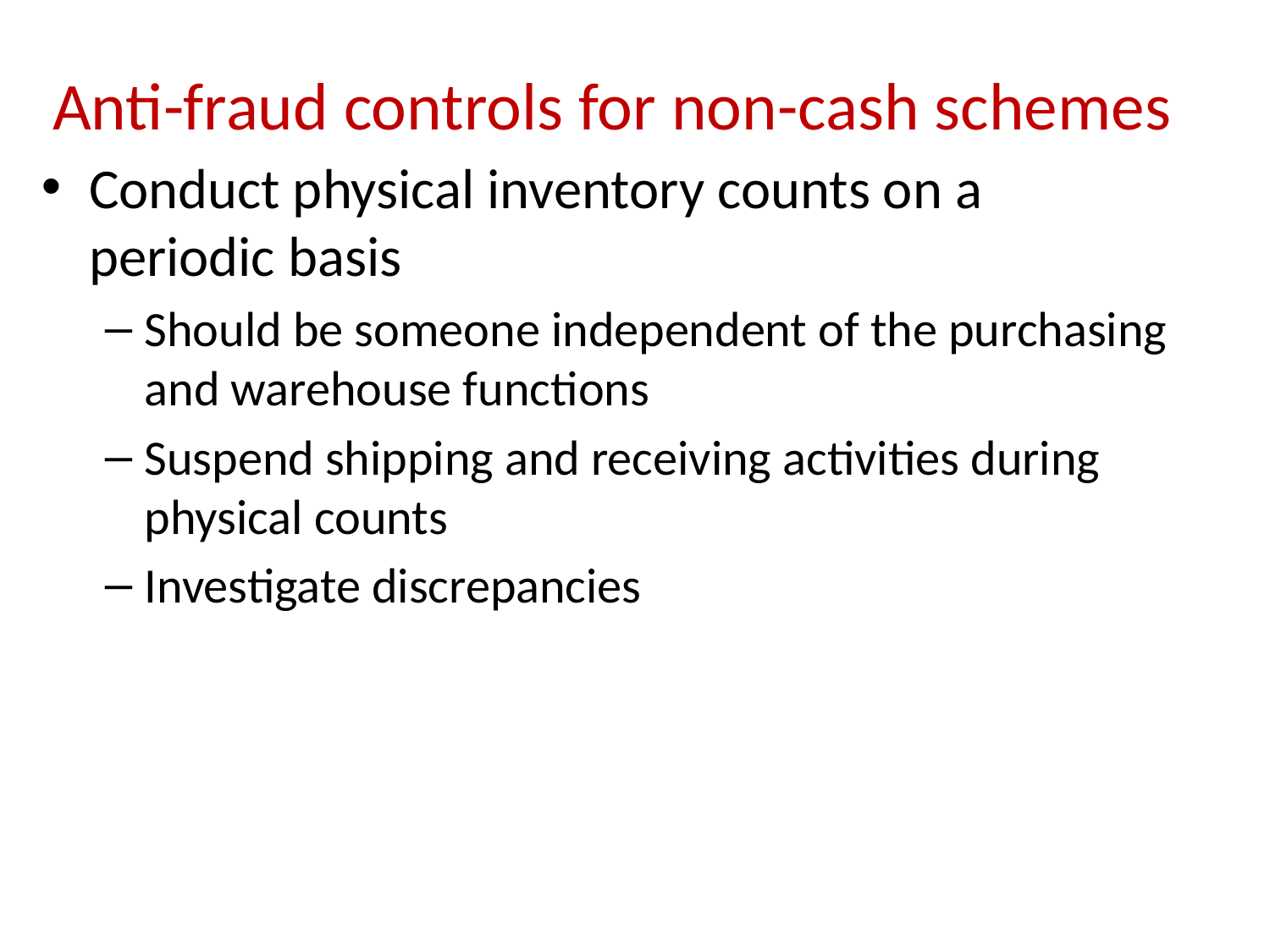

# Anti-fraud controls for non-cash schemes
Conduct physical inventory counts on a periodic basis
Should be someone independent of the purchasing and warehouse functions
Suspend shipping and receiving activities during physical counts
Investigate discrepancies